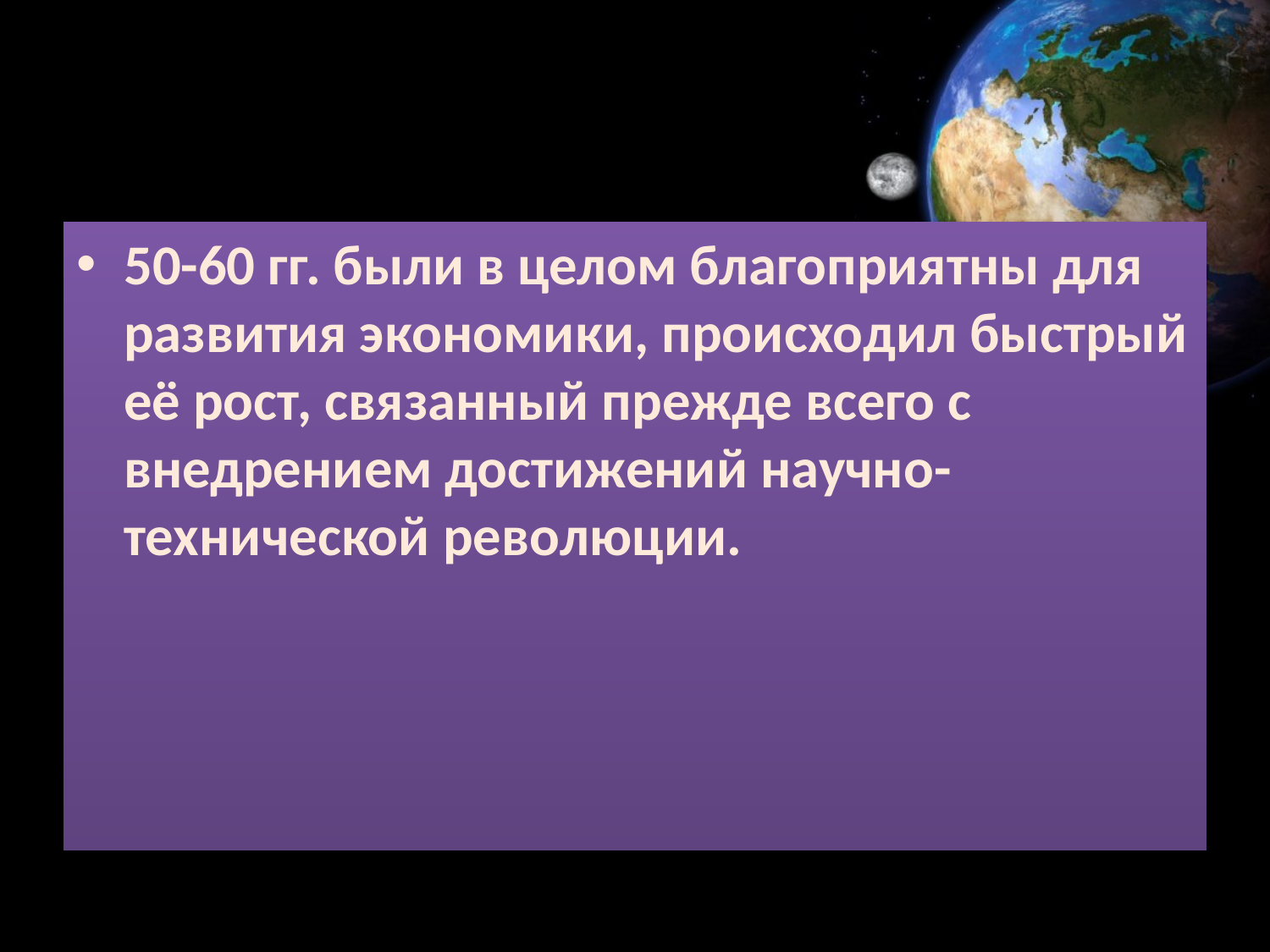

#
50-60 гг. были в целом благоприятны для развития экономики, происходил быстрый её рост, связанный прежде всего с внедрением достижений научно-технической революции.